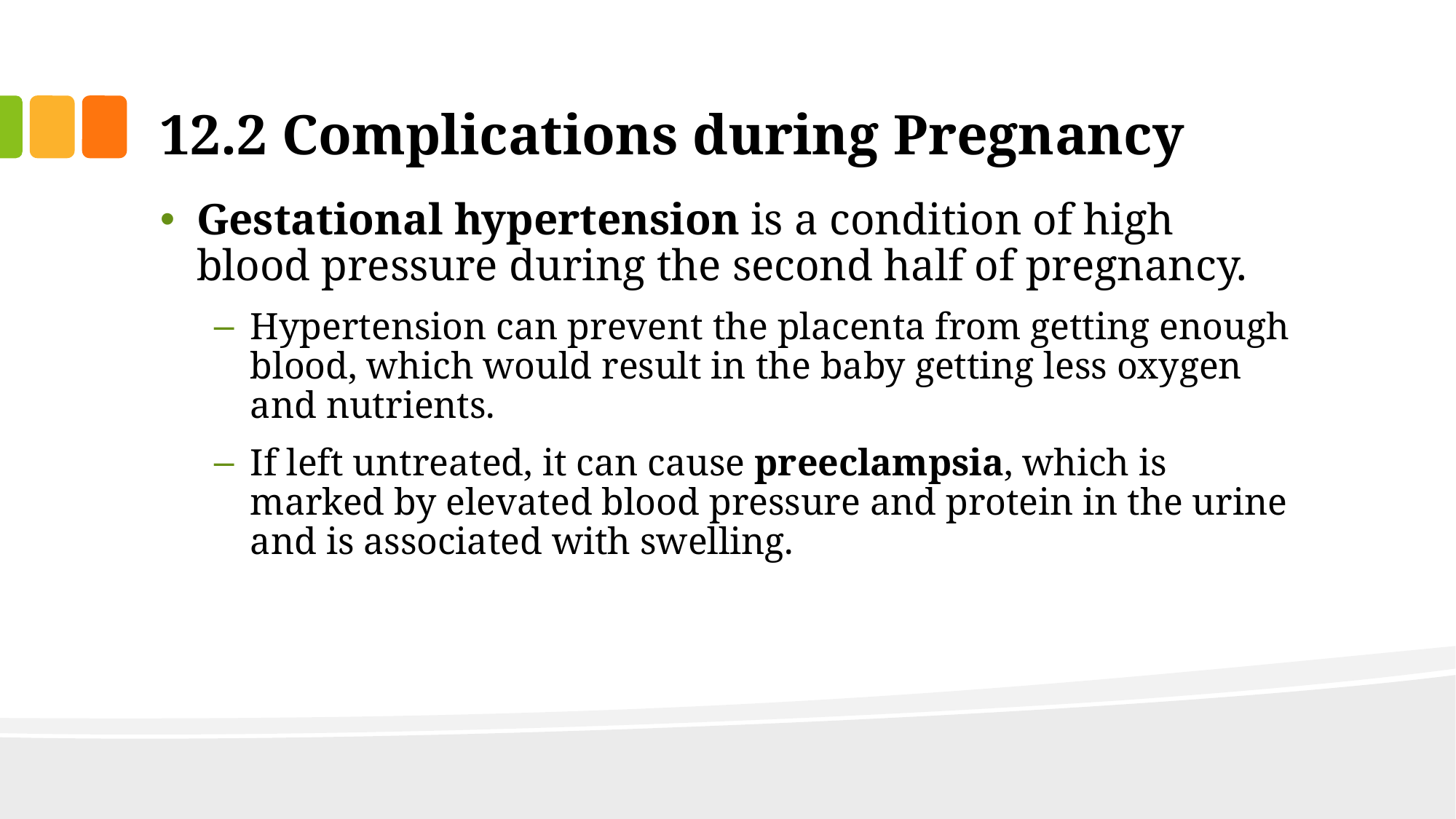

# 12.2 Complications during Pregnancy
Gestational hypertension is a condition of high blood pressure during the second half of pregnancy.
Hypertension can prevent the placenta from getting enough blood, which would result in the baby getting less oxygen and nutrients.
If left untreated, it can cause preeclampsia, which is marked by elevated blood pressure and protein in the urine and is associated with swelling.